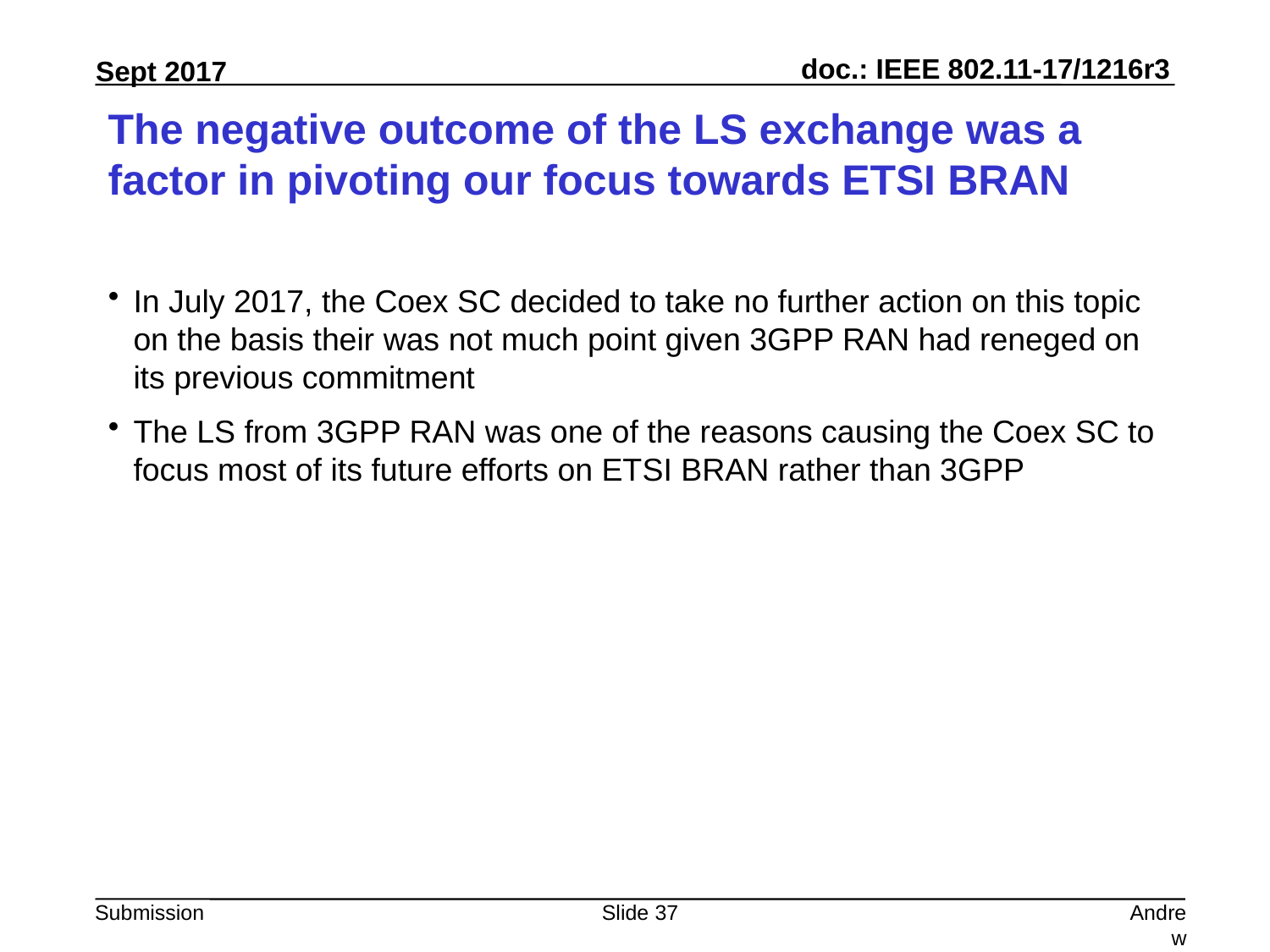

# The negative outcome of the LS exchange was a factor in pivoting our focus towards ETSI BRAN
In July 2017, the Coex SC decided to take no further action on this topic on the basis their was not much point given 3GPP RAN had reneged on its previous commitment
The LS from 3GPP RAN was one of the reasons causing the Coex SC to focus most of its future efforts on ETSI BRAN rather than 3GPP

Slide 37
Andrew Myles, Cisco